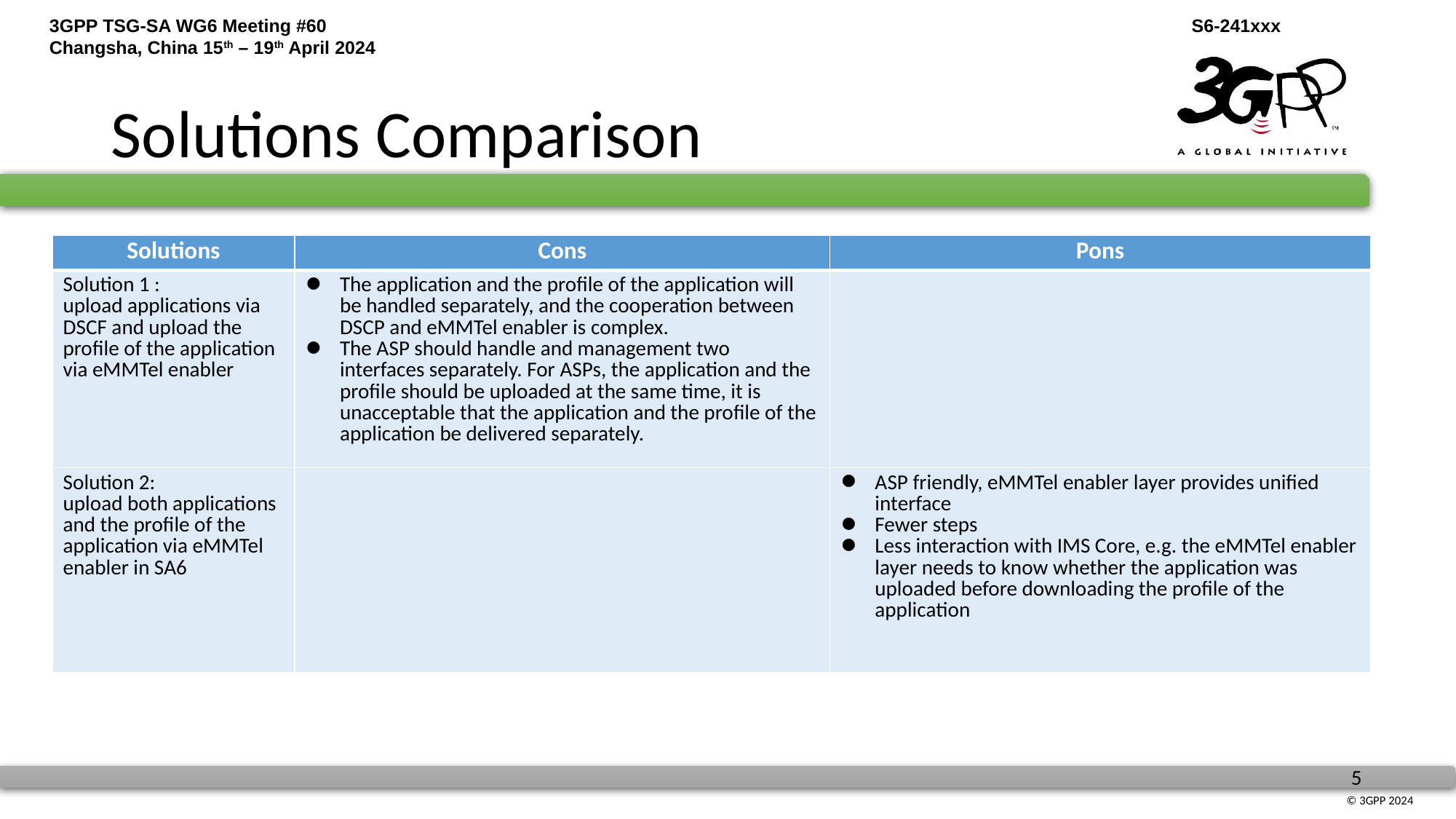

# Solutions Comparison
| Solutions | Cons | Pons |
| --- | --- | --- |
| Solution 1 : upload applications via DSCF and upload the profile of the application via eMMTel enabler | The application and the profile of the application will be handled separately, and the cooperation between DSCP and eMMTel enabler is complex. The ASP should handle and management two interfaces separately. For ASPs, the application and the profile should be uploaded at the same time, it is unacceptable that the application and the profile of the application be delivered separately. |  |
| Solution 2: upload both applications and the profile of the application via eMMTel enabler in SA6 |  | ASP friendly, eMMTel enabler layer provides unified interface Fewer steps Less interaction with IMS Core, e.g. the eMMTel enabler layer needs to know whether the application was uploaded before downloading the profile of the application |